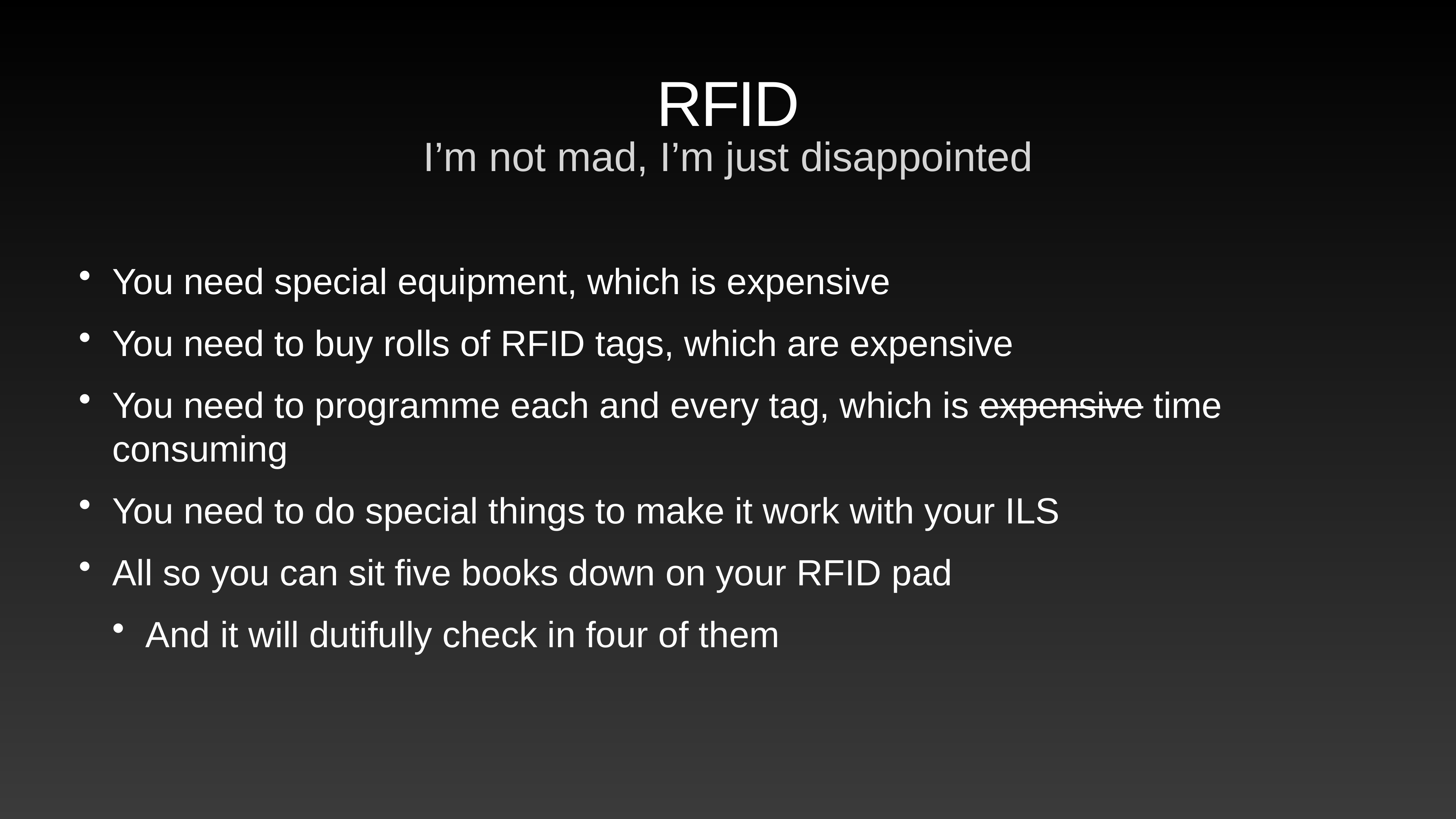

# RFID
I’m not mad, I’m just disappointed
You need special equipment, which is expensive
You need to buy rolls of RFID tags, which are expensive
You need to programme each and every tag, which is expensive time consuming
You need to do special things to make it work with your ILS
All so you can sit five books down on your RFID pad
And it will dutifully check in four of them